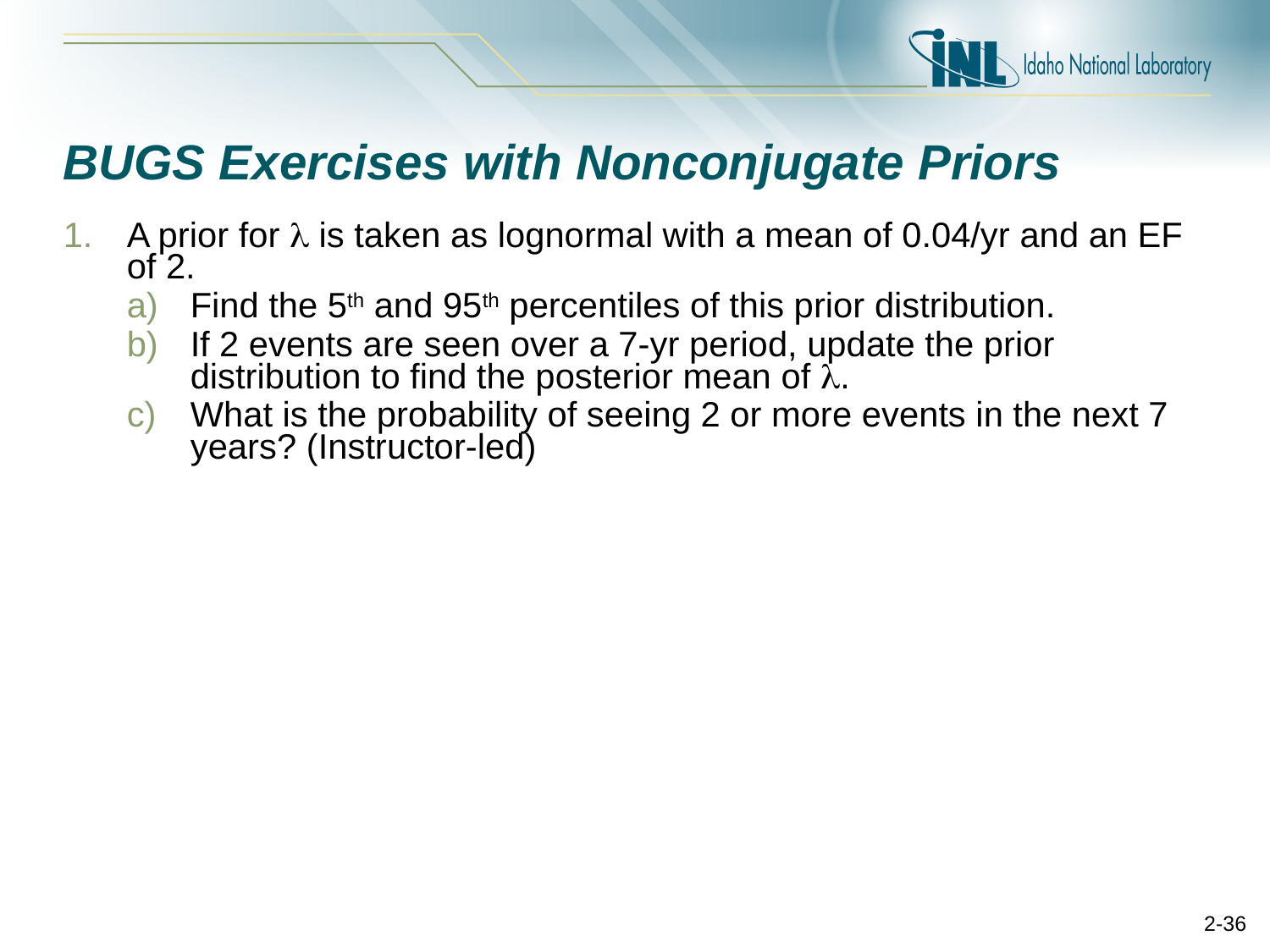

# BUGS Exercises with Nonconjugate Priors
A prior for λ is taken as lognormal with a mean of 0.04/yr and an EF of 2.
Find the 5th and 95th percentiles of this prior distribution.
If 2 events are seen over a 7-yr period, update the prior distribution to find the posterior mean of λ.
What is the probability of seeing 2 or more events in the next 7 years? (Instructor-led)
2-36